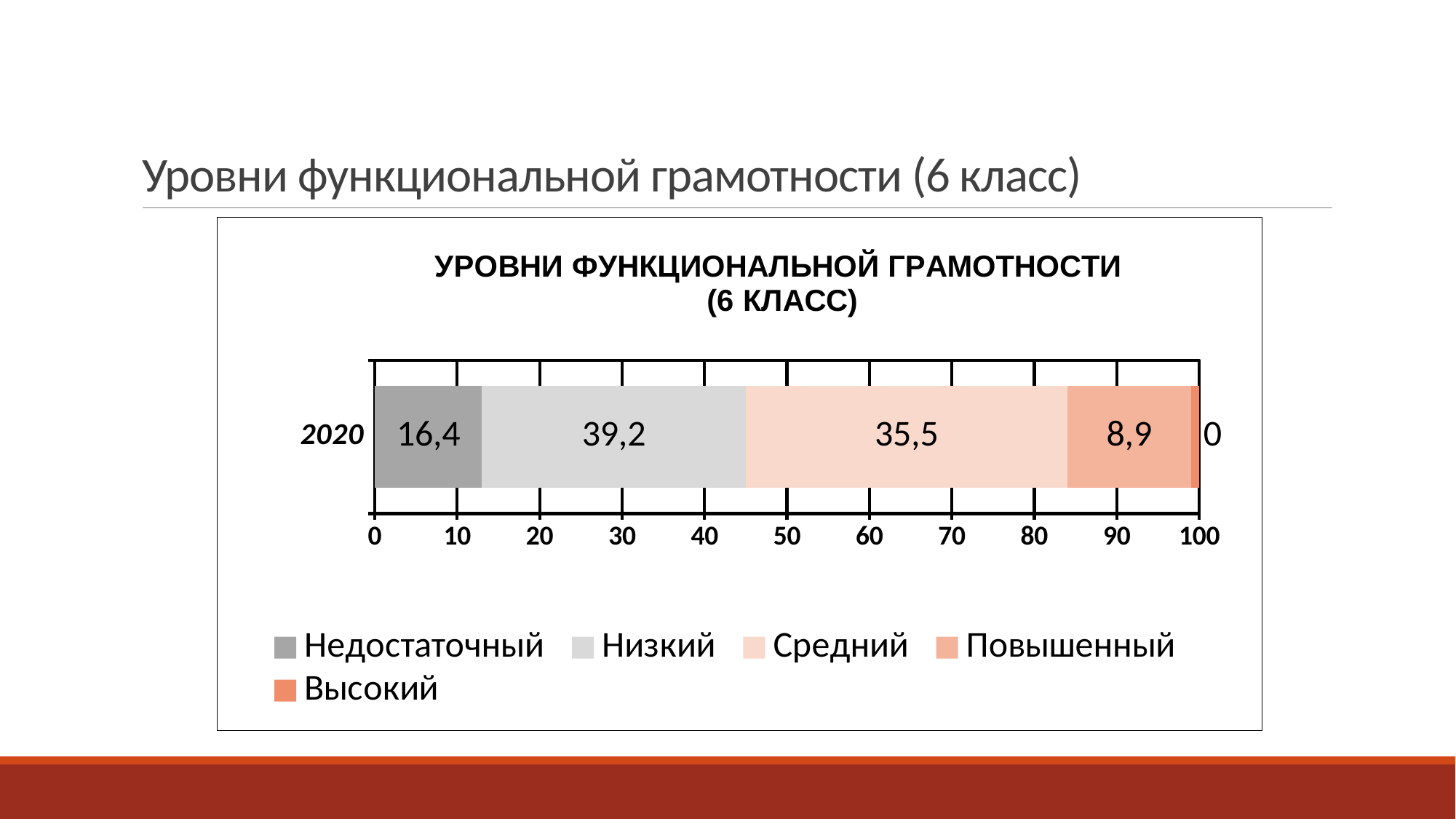

# Уровни функциональной грамотности (6 класс)

### Chart: УРОВНИ ФУНКЦИОНАЛЬНОЙ ГРАМОТНОСТИ (6 КЛАСС)

| Category | Недостаточный | Низкий | Средний | Повышенный | Высокий |
|---|---|---|---|---|---|
| 2020 | 13.0 | 32.0 | 39.0 | 15.0 | 1.0 |